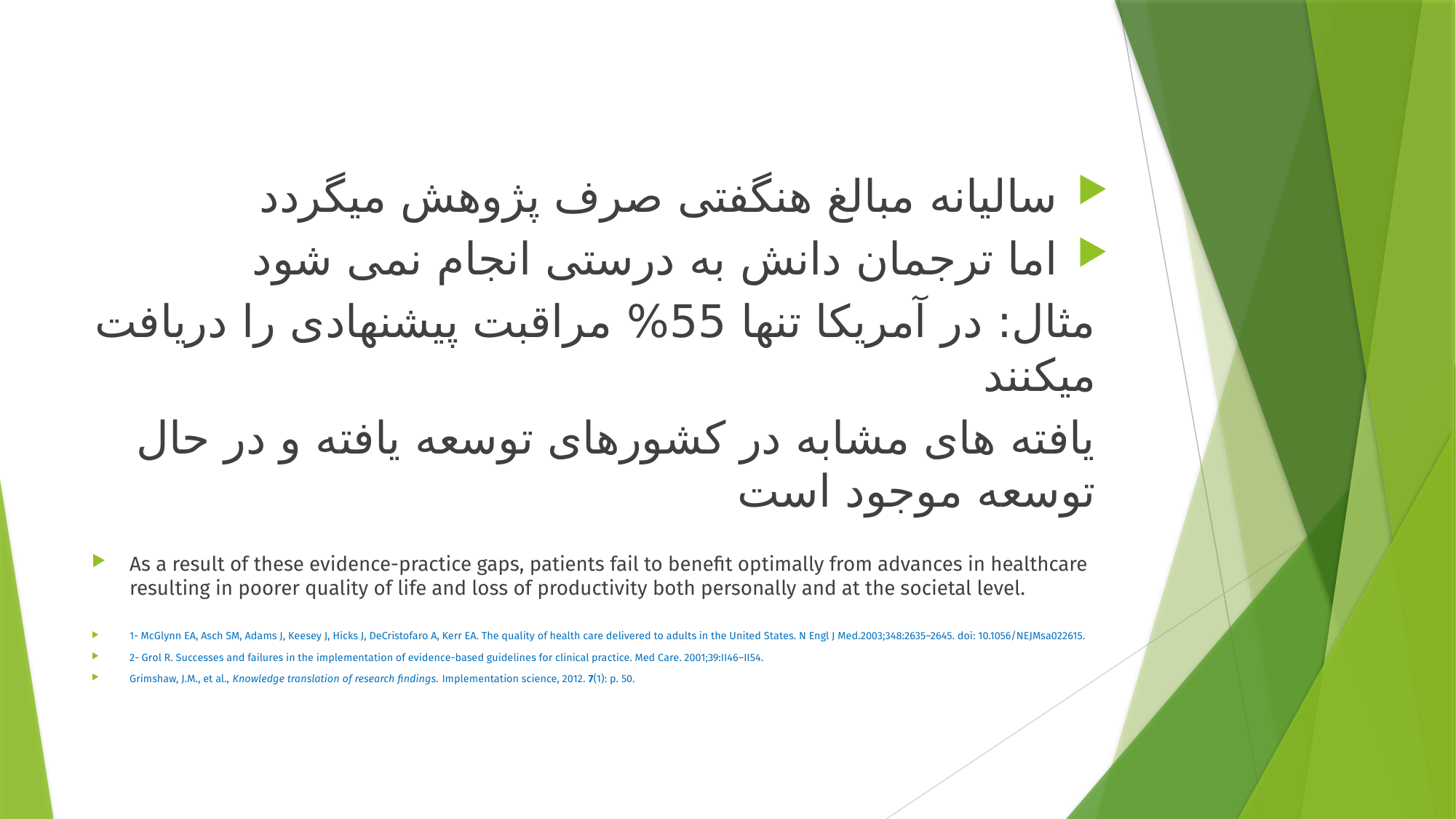

#

سالیانه مبالغ هنگفتی صرف پژوهش میگردد
اما ترجمان دانش به درستی انجام نمی شود
مثال: در آمریکا تنها 55% مراقبت پیشنهادی را دریافت میکنند
یافته های مشابه در کشورهای توسعه یافته و در حال توسعه موجود است

As a result of these evidence-practice gaps, patients fail to benefit optimally from advances in healthcare resulting in poorer quality of life and loss of productivity both personally and at the societal level.

1- McGlynn EA, Asch SM, Adams J, Keesey J, Hicks J, DeCristofaro A, Kerr EA. The quality of health care delivered to adults in the United States. N Engl J Med.2003;348:2635–2645. doi: 10.1056/NEJMsa022615.
2- Grol R. Successes and failures in the implementation of evidence-based guidelines for clinical practice. Med Care. 2001;39:II46–II54.
Grimshaw, J.M., et al., Knowledge translation of research findings. Implementation science, 2012. 7(1): p. 50.